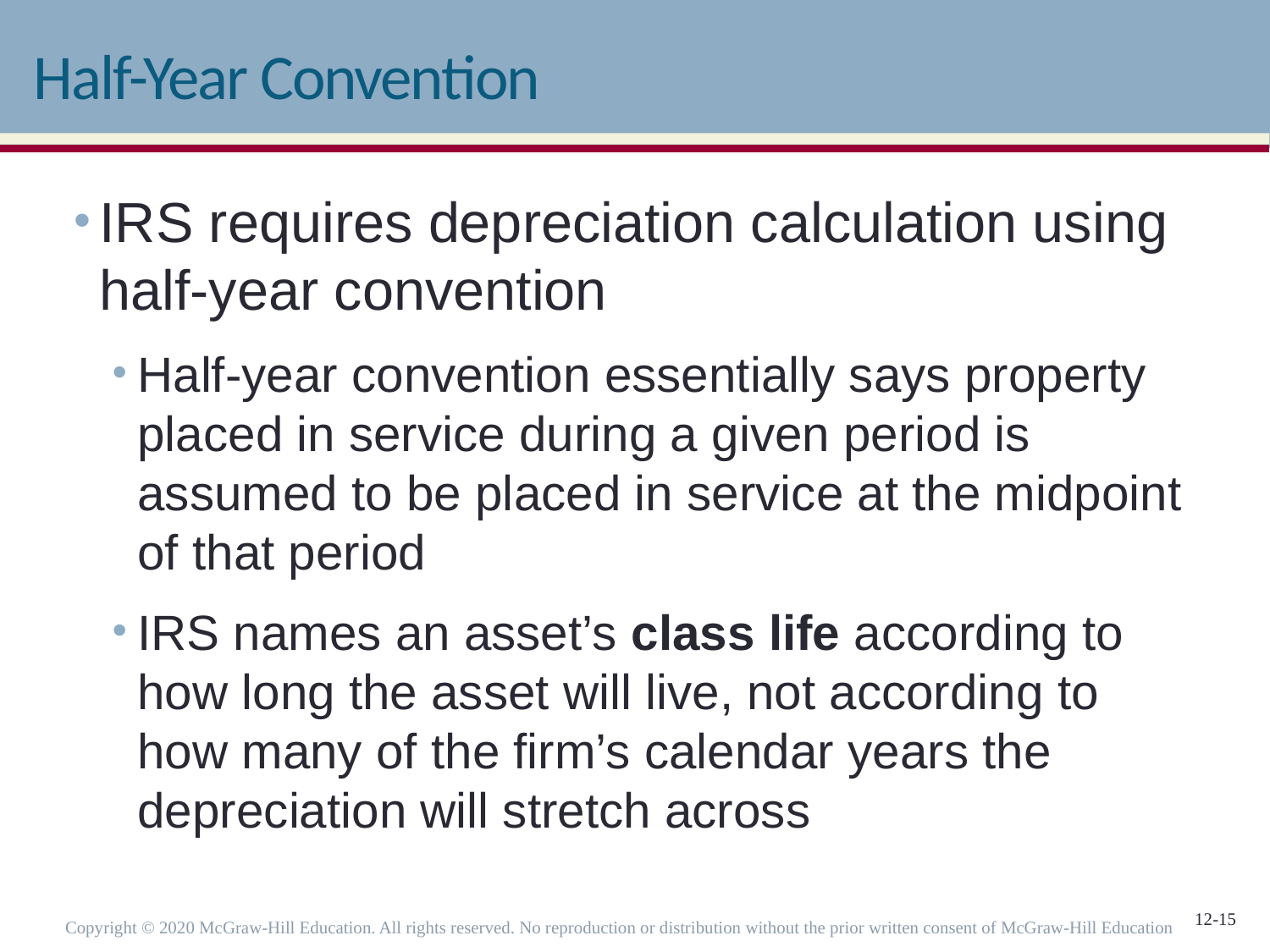

# Half-Year Convention
IRS requires depreciation calculation using half-year convention
Half-year convention essentially says property placed in service during a given period is assumed to be placed in service at the midpoint of that period
IRS names an asset’s class life according to how long the asset will live, not according to how many of the firm’s calendar years the depreciation will stretch across
Copyright © 2020 McGraw-Hill Education. All rights reserved. No reproduction or distribution without the prior written consent of McGraw-Hill Education